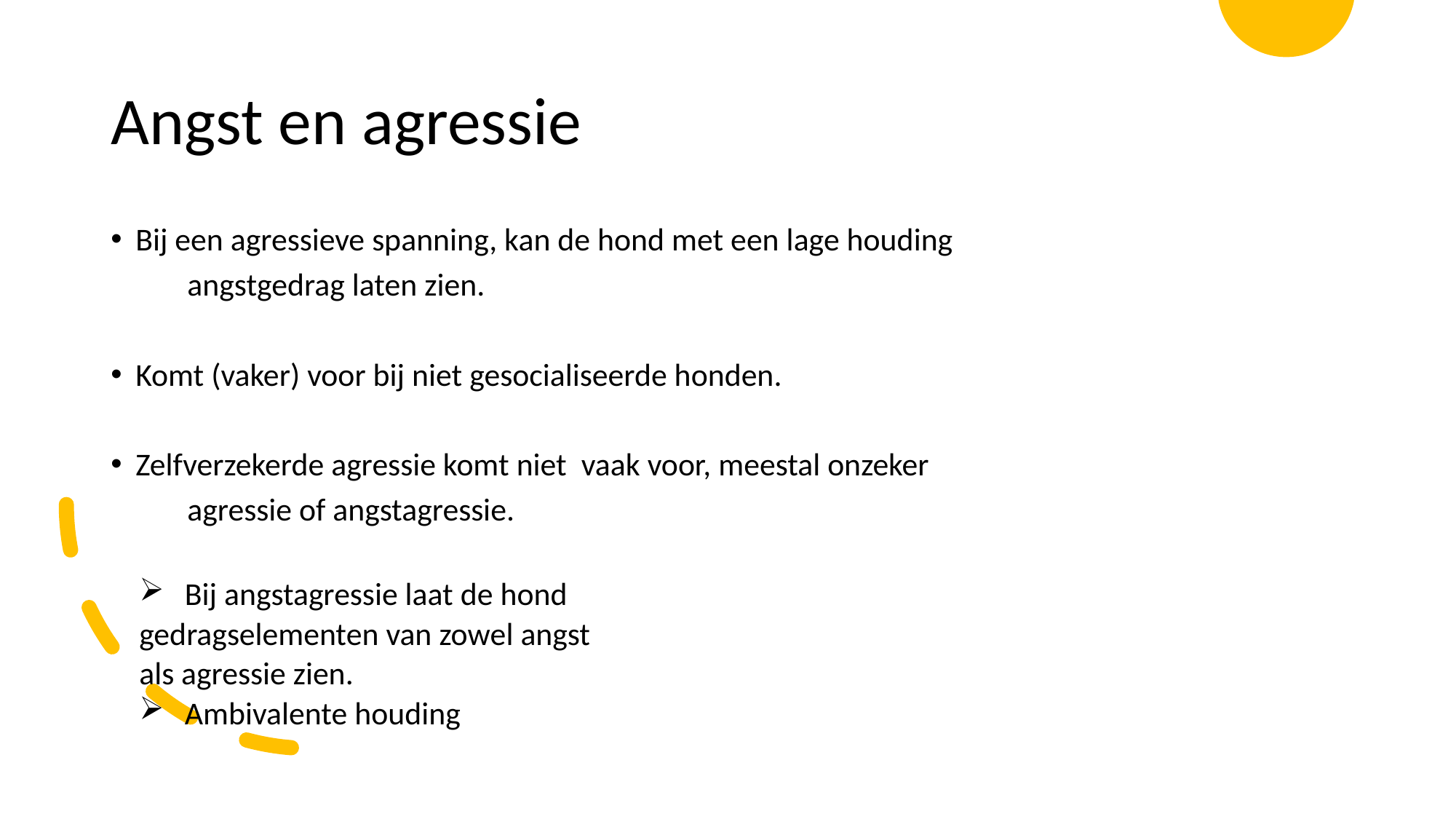

# Angst en agressie
Bij een agressieve spanning, kan de hond met een lage houding
	angstgedrag laten zien.

Komt (vaker) voor bij niet gesocialiseerde honden.

Zelfverzekerde agressie komt niet  vaak voor, meestal onzeker
	agressie of angstagressie.

Bij angstagressie laat de hond
	gedragselementen van zowel angst
	als agressie zien.
Ambivalente houding